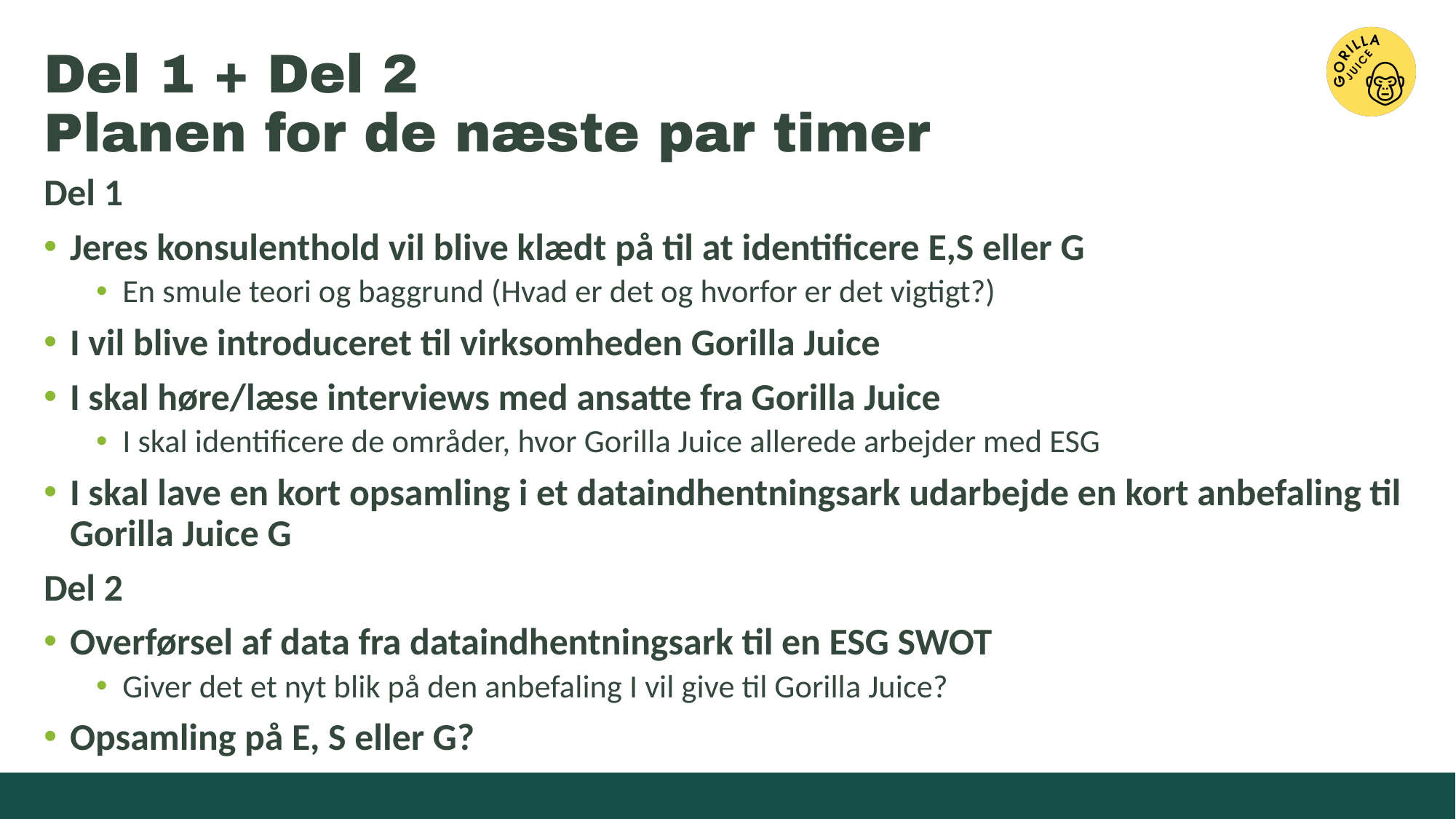

# Del 1 + Del 2 Planen for de næste par timer
Del 1
Jeres konsulenthold vil blive klædt på til at identificere E,S eller G
En smule teori og baggrund (Hvad er det og hvorfor er det vigtigt?)
I vil blive introduceret til virksomheden Gorilla Juice
I skal høre/læse interviews med ansatte fra Gorilla Juice
I skal identificere de områder, hvor Gorilla Juice allerede arbejder med ESG
I skal lave en kort opsamling i et dataindhentningsark udarbejde en kort anbefaling til Gorilla Juice G
Del 2
Overførsel af data fra dataindhentningsark til en ESG SWOT
Giver det et nyt blik på den anbefaling I vil give til Gorilla Juice?
Opsamling på E, S eller G?